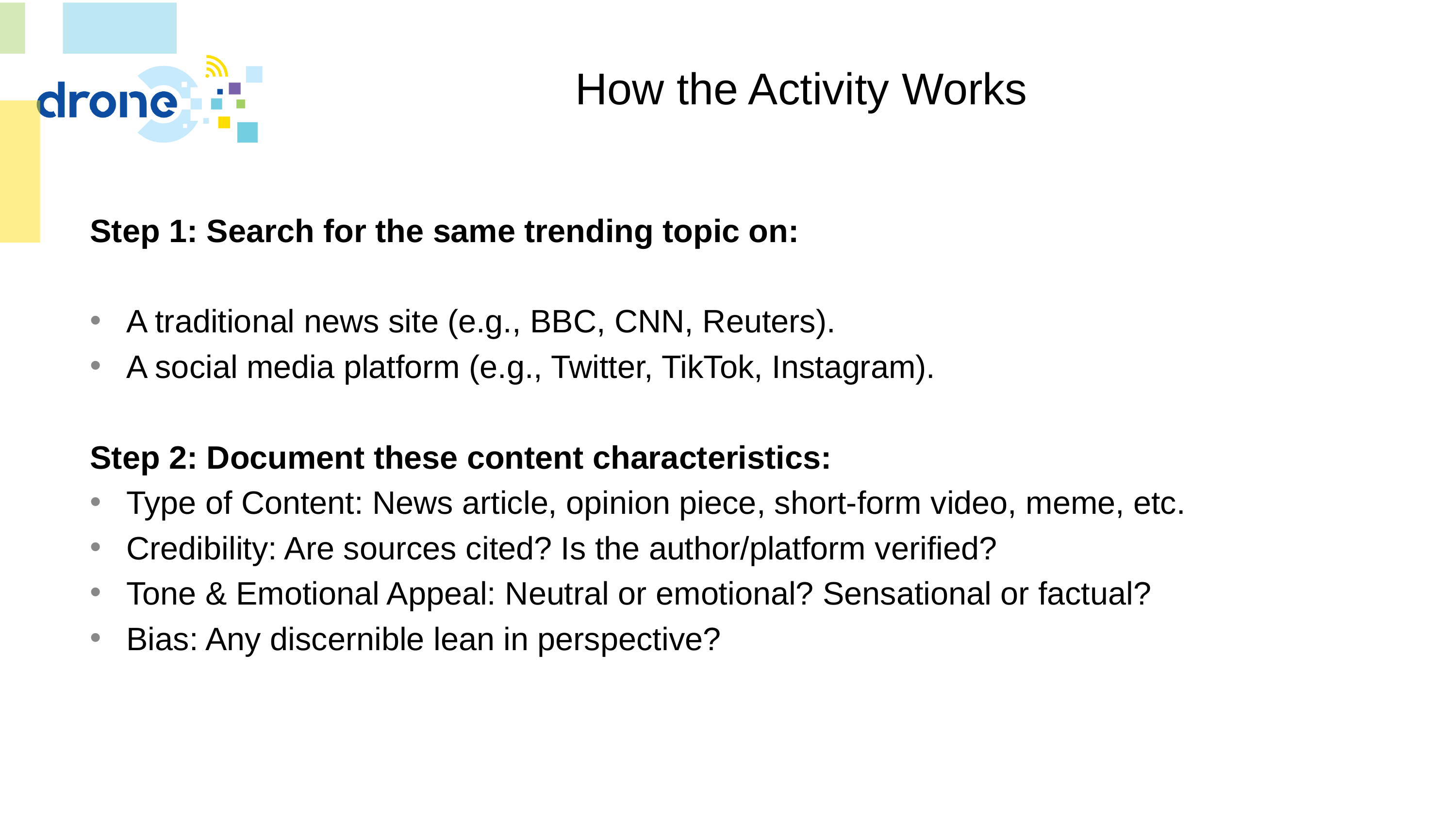

# How the Activity Works

Step 1: Search for the same trending topic on:

A traditional news site (e.g., BBC, CNN, Reuters).
A social media platform (e.g., Twitter, TikTok, Instagram).

Step 2: Document these content characteristics:
Type of Content: News article, opinion piece, short-form video, meme, etc.
Credibility: Are sources cited? Is the author/platform verified?
Tone & Emotional Appeal: Neutral or emotional? Sensational or factual?
Bias: Any discernible lean in perspective?